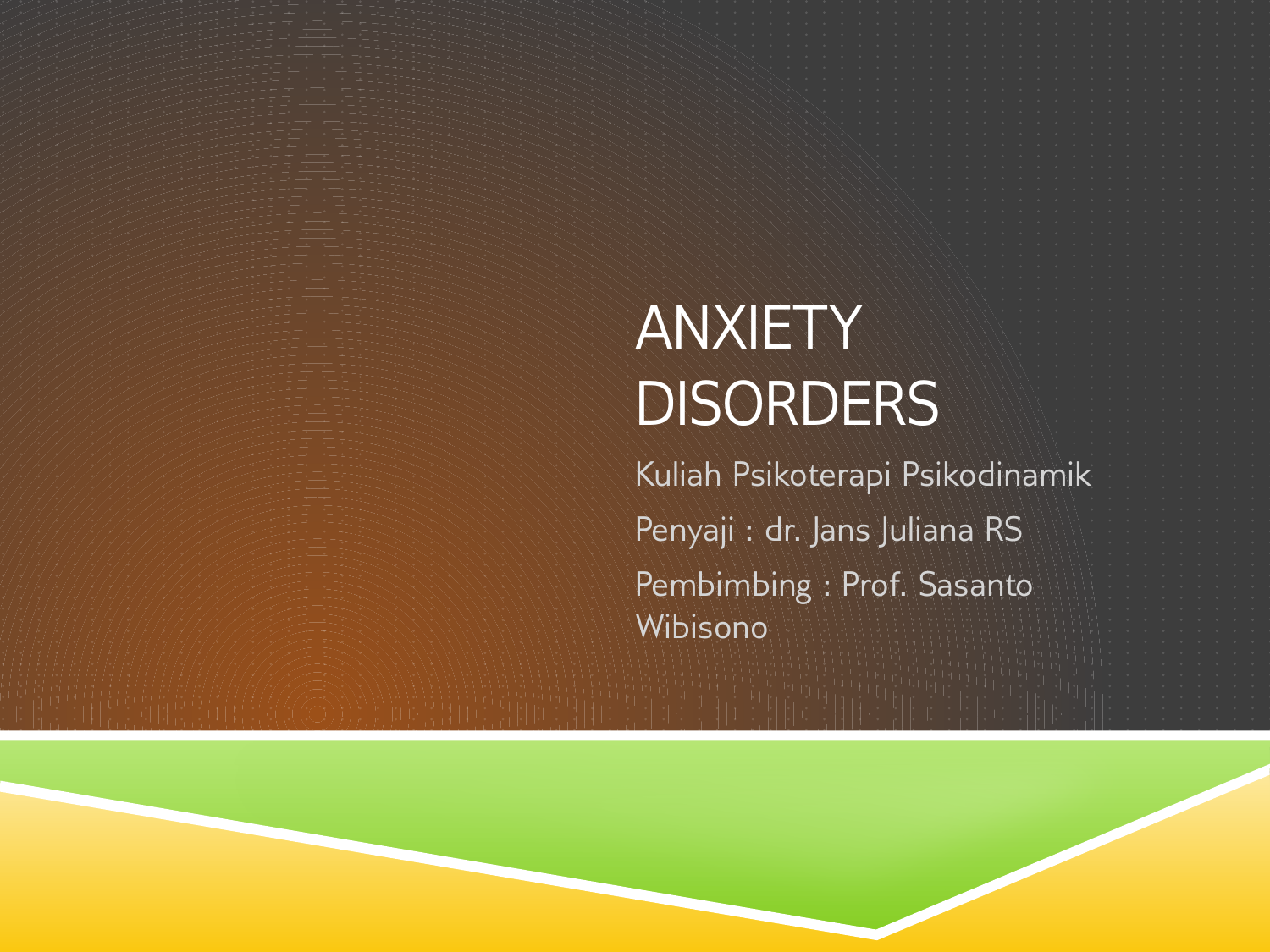

# ANXIETY DISORDERS
Kuliah Psikoterapi Psikodinamik
Penyaji : dr. Jans Juliana RS
Pembimbing : Prof. Sasanto Wibisono